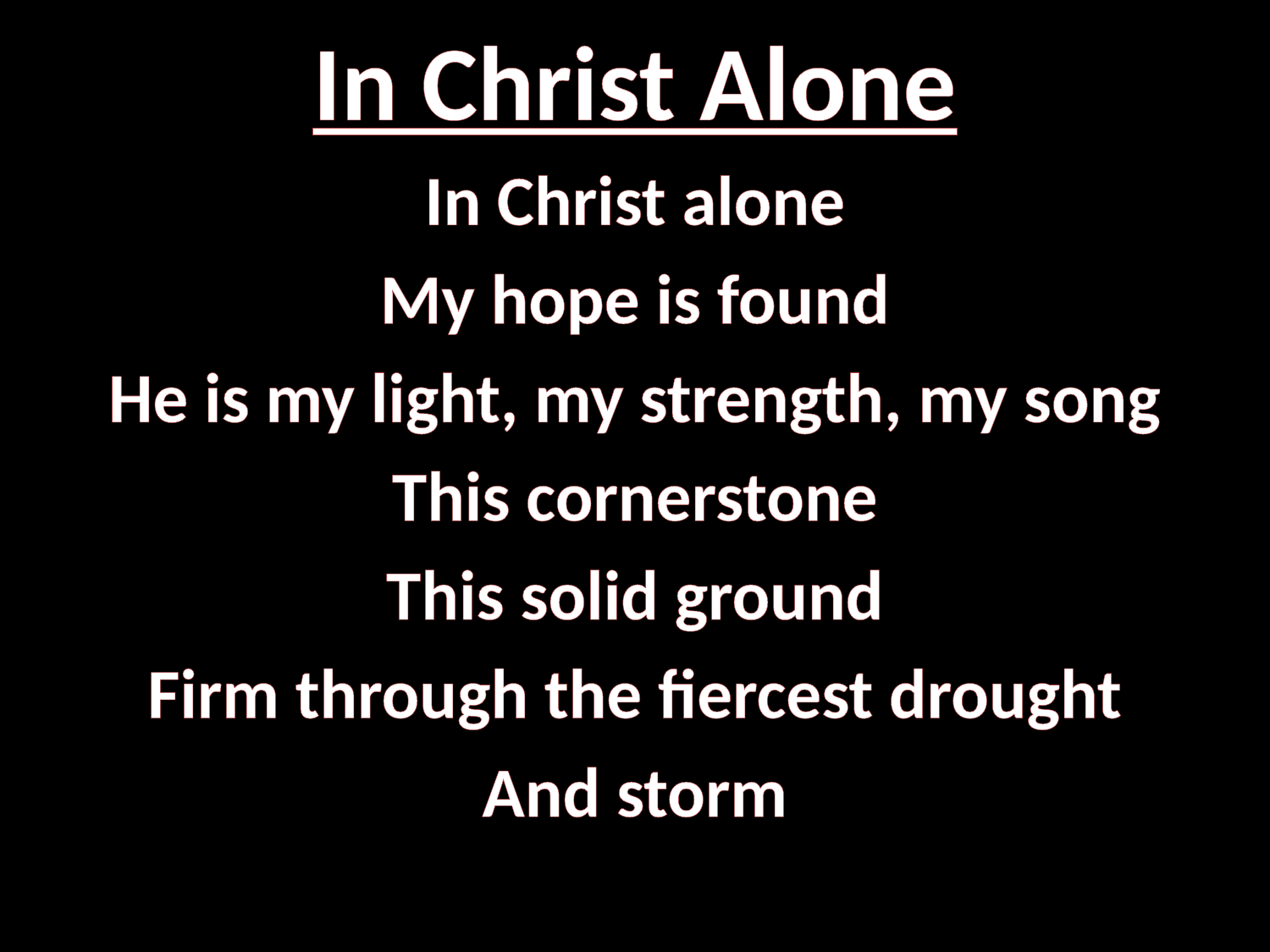

# In Christ Alone
In Christ alone
My hope is found
He is my light, my strength, my song
This cornerstone
This solid ground
Firm through the fiercest drought
And storm